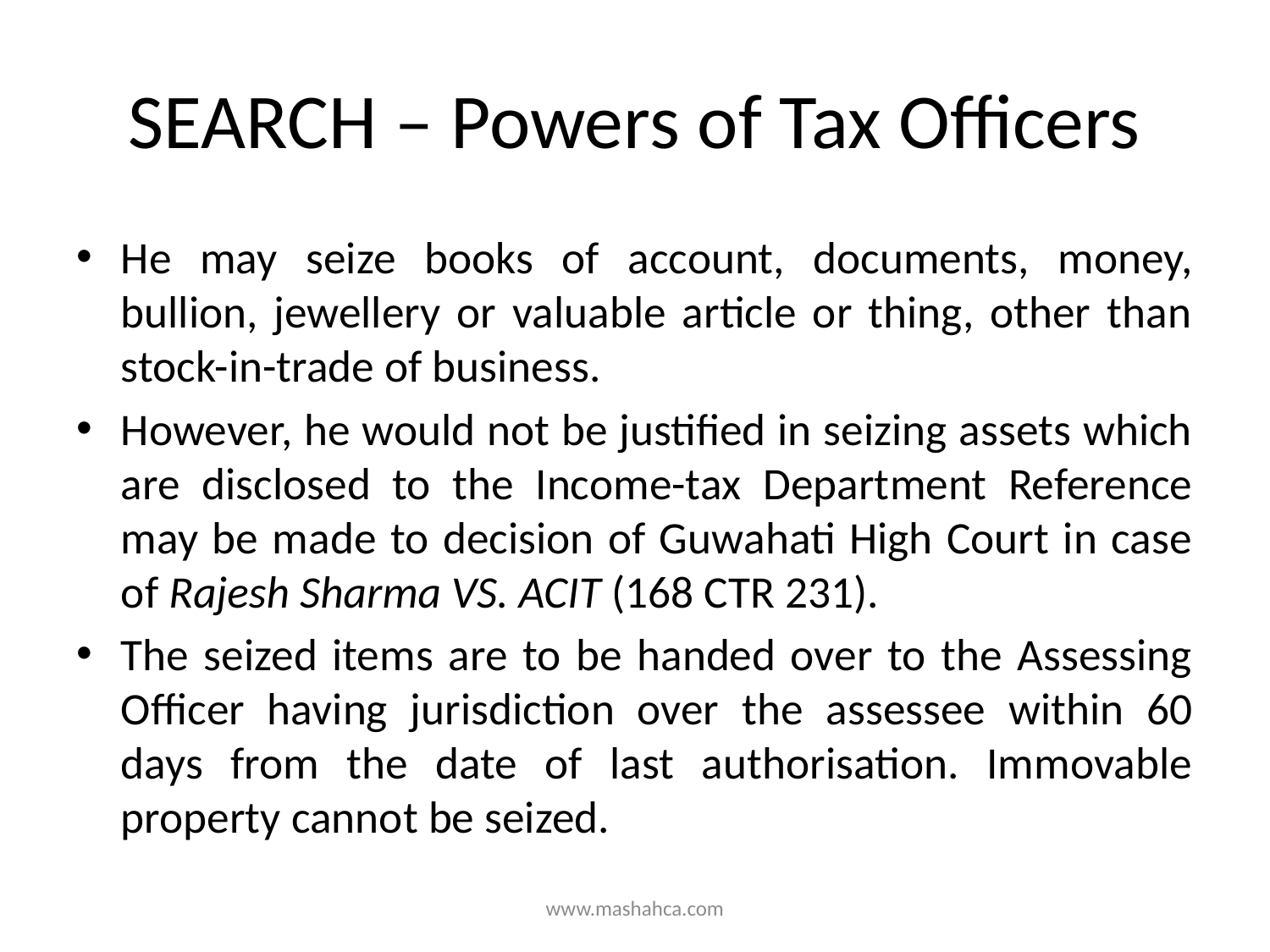

# SEARCH – Powers of Tax Officers
He may seize books of account, documents, money, bullion, jewellery or valuable article or thing, other than stock-in-trade of business.
However, he would not be justified in seizing assets which are disclosed to the Income-tax Department Reference may be made to decision of Guwahati High Court in case of Rajesh Sharma VS. ACIT (168 CTR 231).
The seized items are to be handed over to the Assessing Officer having jurisdiction over the assessee within 60 days from the date of last authorisation. Immovable property cannot be seized.
www.mashahca.com